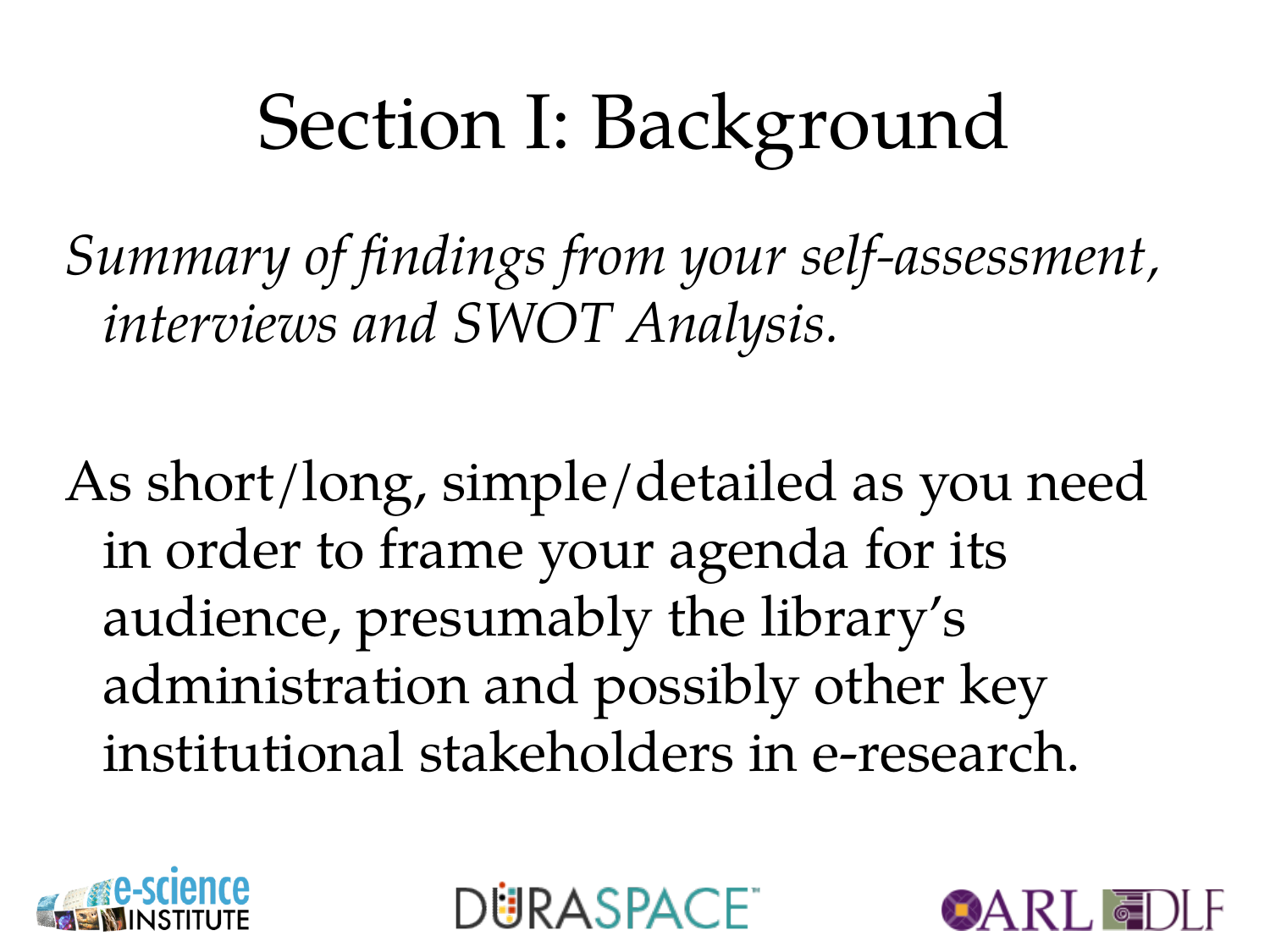

# Section I: Background
Summary of findings from your self-assessment, interviews and SWOT Analysis.

As short/long, simple/detailed as you need in order to frame your agenda for its audience, presumably the library’s administration and possibly other key institutional stakeholders in e-research.